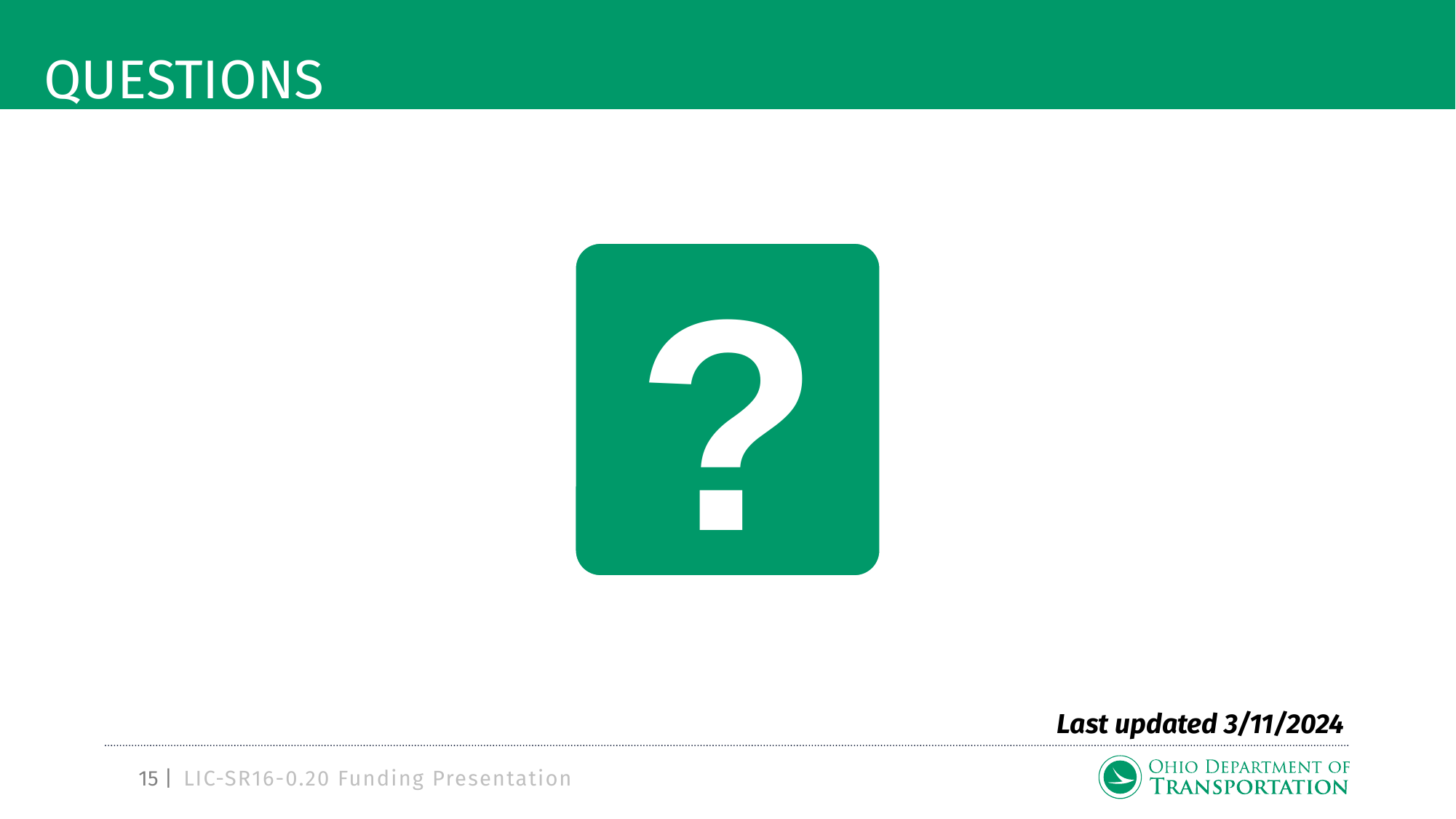

# Questions
?
Last updated 3/11/2024
LIC-SR16-0.20 Funding Presentation